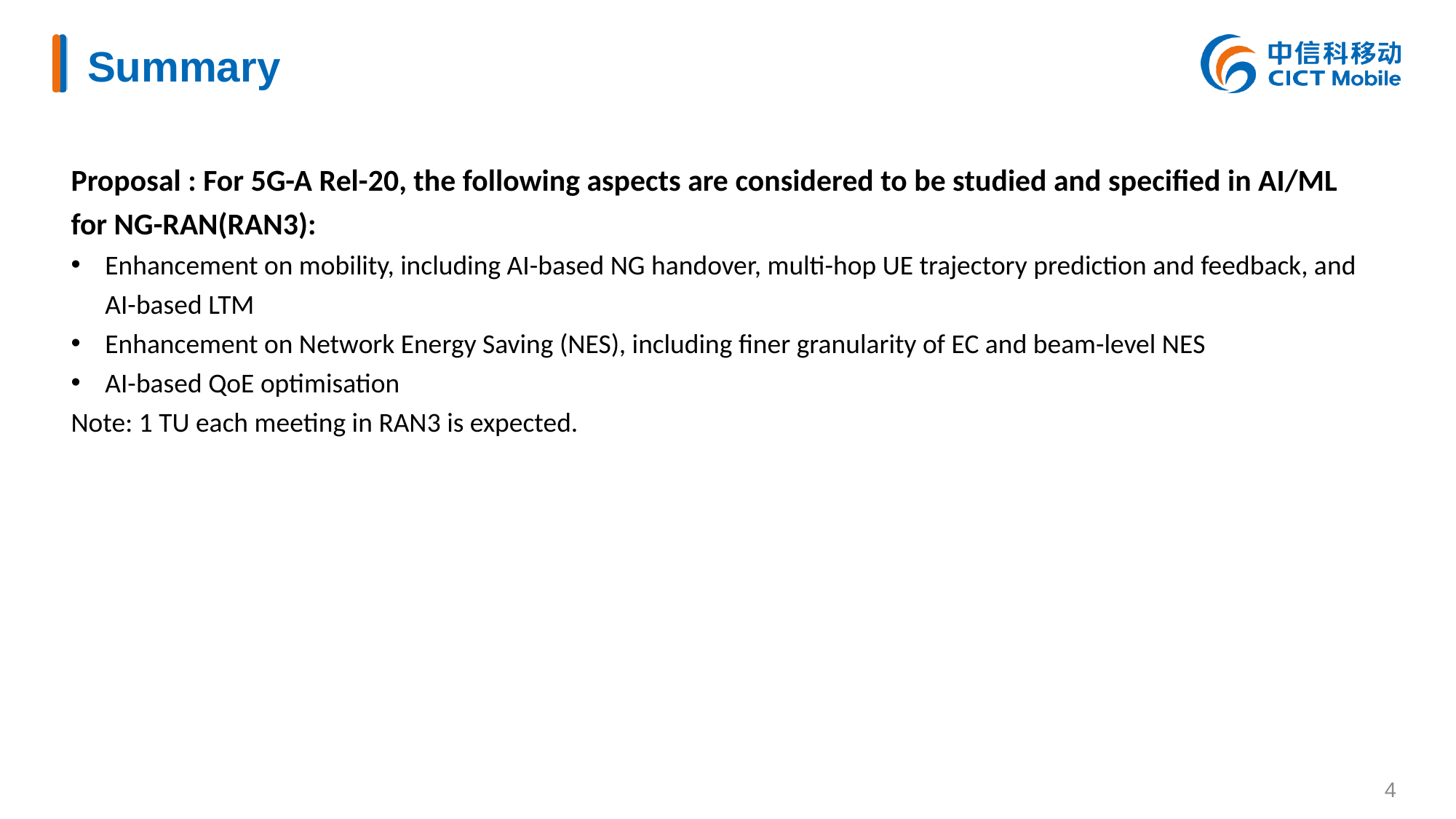

# Summary

Proposal : For 5G-A Rel-20, the following aspects are considered to be studied and specified in AI/ML for NG-RAN(RAN3):
Enhancement on mobility, including AI-based NG handover, multi-hop UE trajectory prediction and feedback, and AI-based LTM
Enhancement on Network Energy Saving (NES), including finer granularity of EC and beam-level NES
AI-based QoE optimisation
Note: 1 TU each meeting in RAN3 is expected.
4